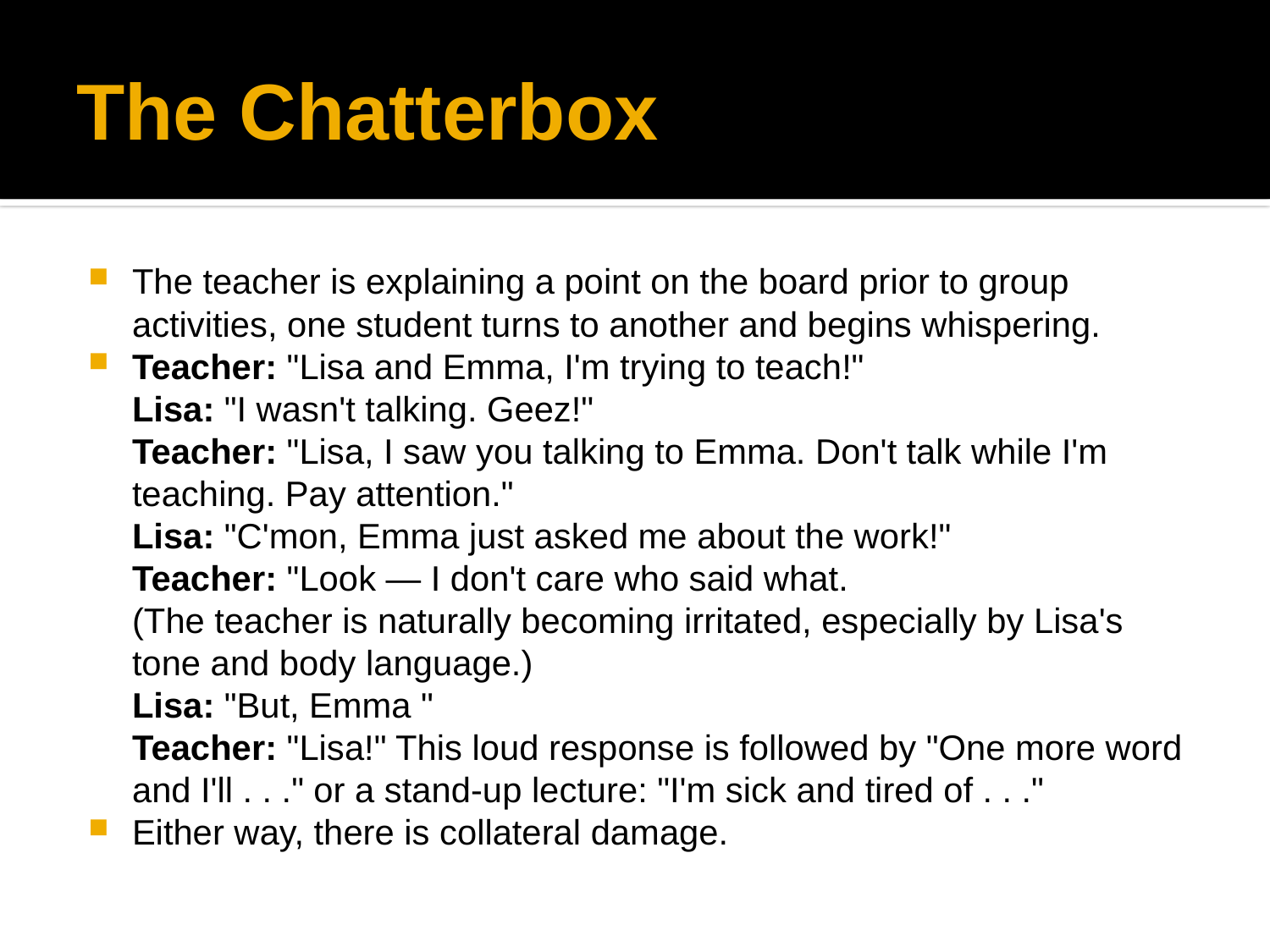

# The Chatterbox
The teacher is explaining a point on the board prior to group activities, one student turns to another and begins whispering.
Teacher: "Lisa and Emma, I'm trying to teach!"
Lisa: "I wasn't talking. Geez!"
Teacher: "Lisa, I saw you talking to Emma. Don't talk while I'm teaching. Pay attention."
Lisa: "C'mon, Emma just asked me about the work!"
Teacher: "Look — I don't care who said what.
(The teacher is naturally becoming irritated, especially by Lisa's tone and body language.)
Lisa: "But, Emma "
Teacher: "Lisa!" This loud response is followed by "One more word and I'll . . ." or a stand-up lecture: "I'm sick and tired of . . ."
Either way, there is collateral damage.